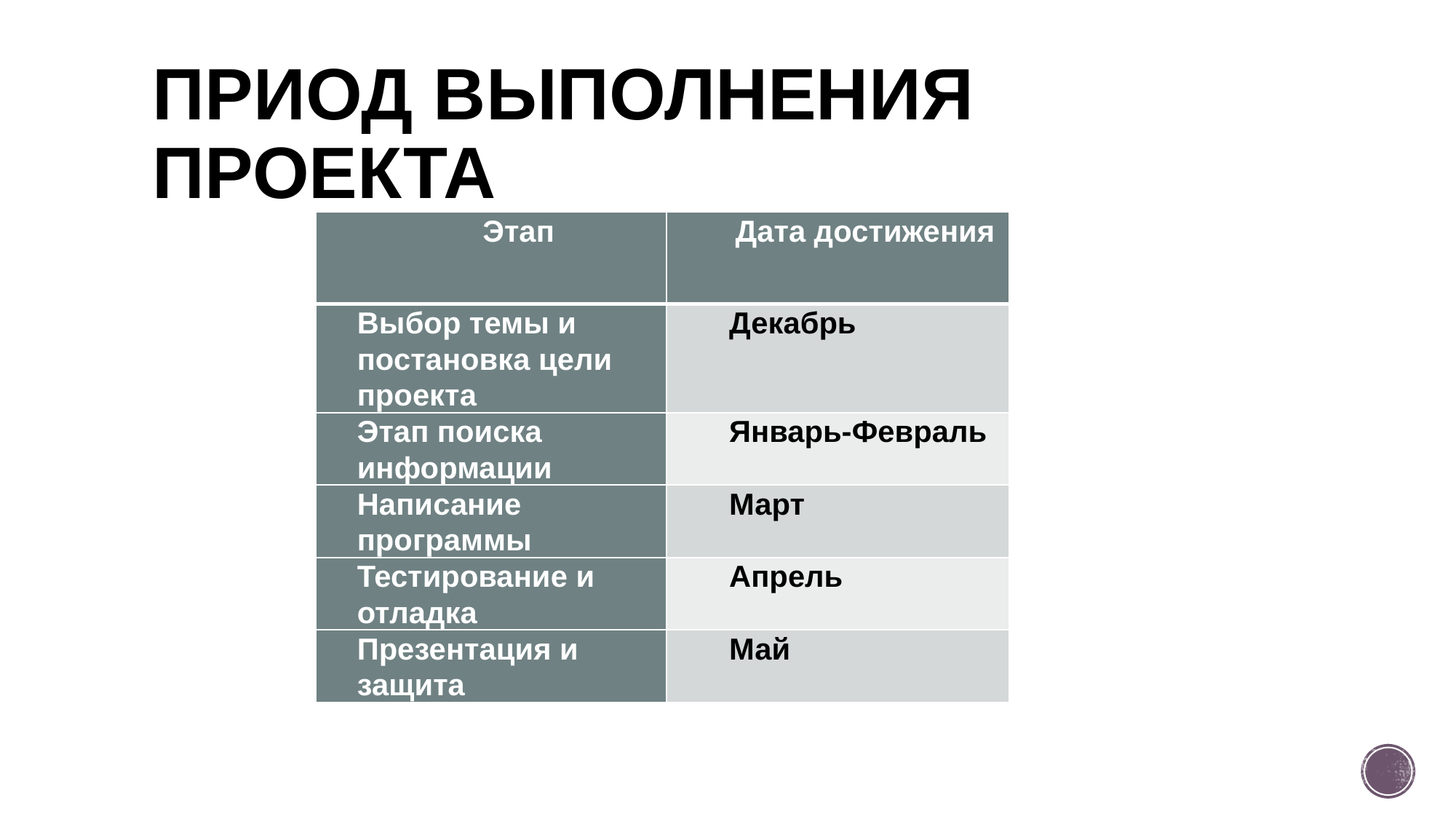

# ПРИОД ВЫПОЛНЕНИЯ ПРОЕКТА
| Этап | Дата достижения |
| --- | --- |
| Выбор темы и постановка цели проекта | Декабрь |
| Этап поиска информации | Январь-Февраль |
| Написание программы | Март |
| Тестирование и отладка | Апрель |
| Презентация и защита | Май |